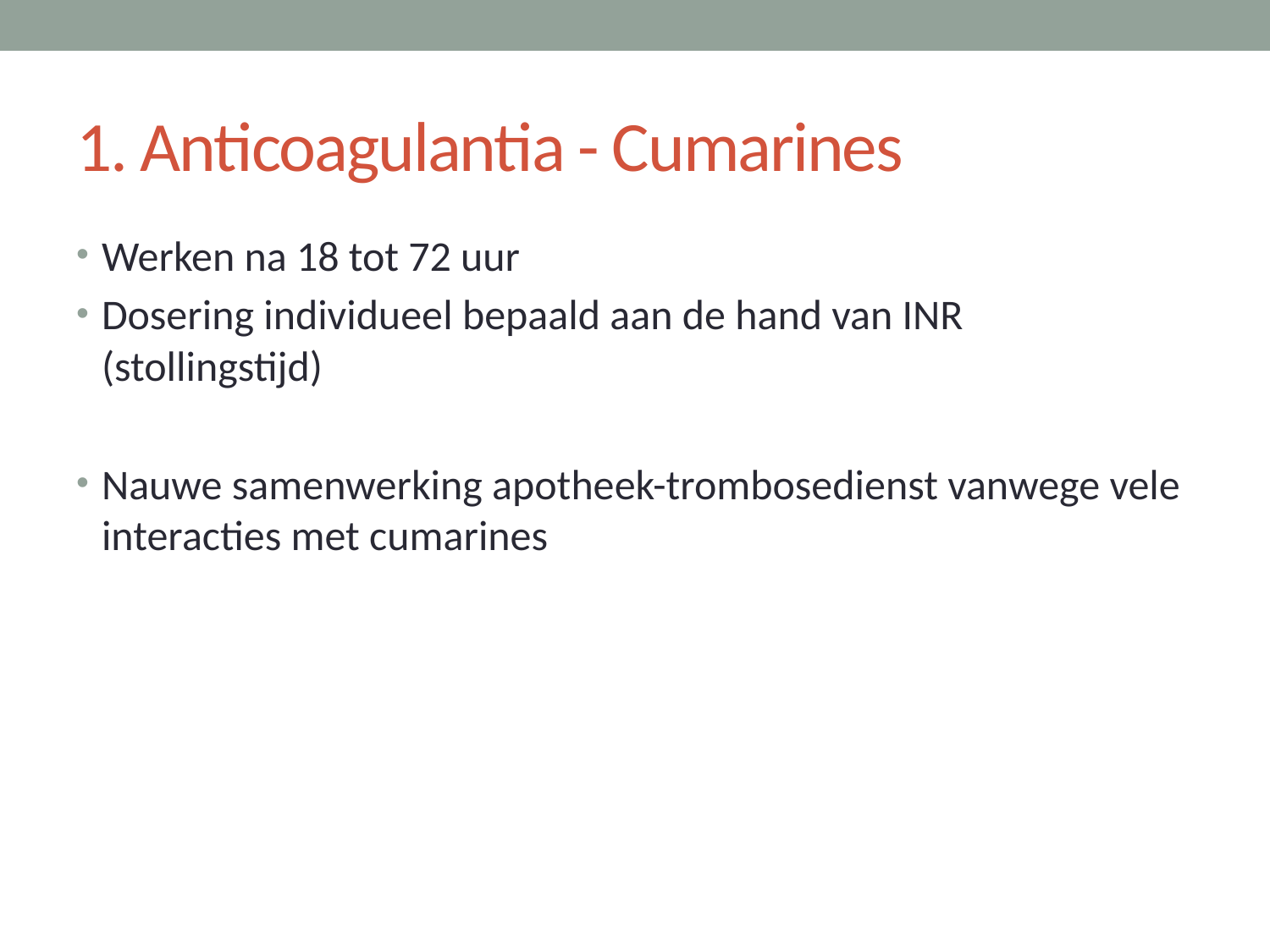

# 1. Anticoagulantia - Cumarines
Werken na 18 tot 72 uur
Dosering individueel bepaald aan de hand van INR (stollingstijd)

Nauwe samenwerking apotheek-trombosedienst vanwege vele interacties met cumarines